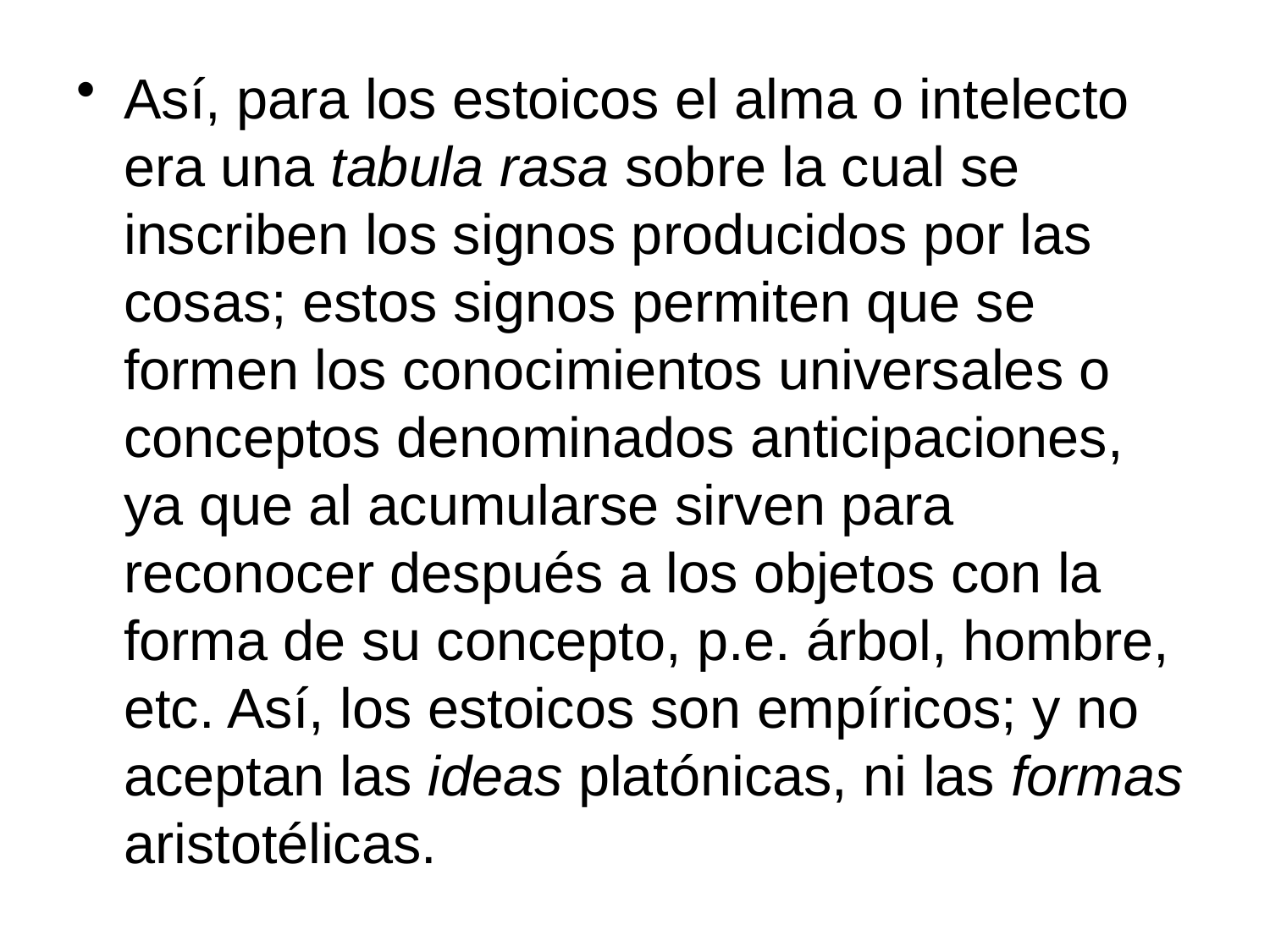

Así, para los estoicos el alma o intelecto era una tabula rasa sobre la cual se inscriben los signos producidos por las cosas; estos signos permiten que se formen los conocimientos universales o conceptos denominados anticipaciones, ya que al acumularse sirven para reconocer después a los objetos con la forma de su concepto, p.e. árbol, hombre, etc. Así, los estoicos son empíricos; y no aceptan las ideas platónicas, ni las formas aristotélicas.